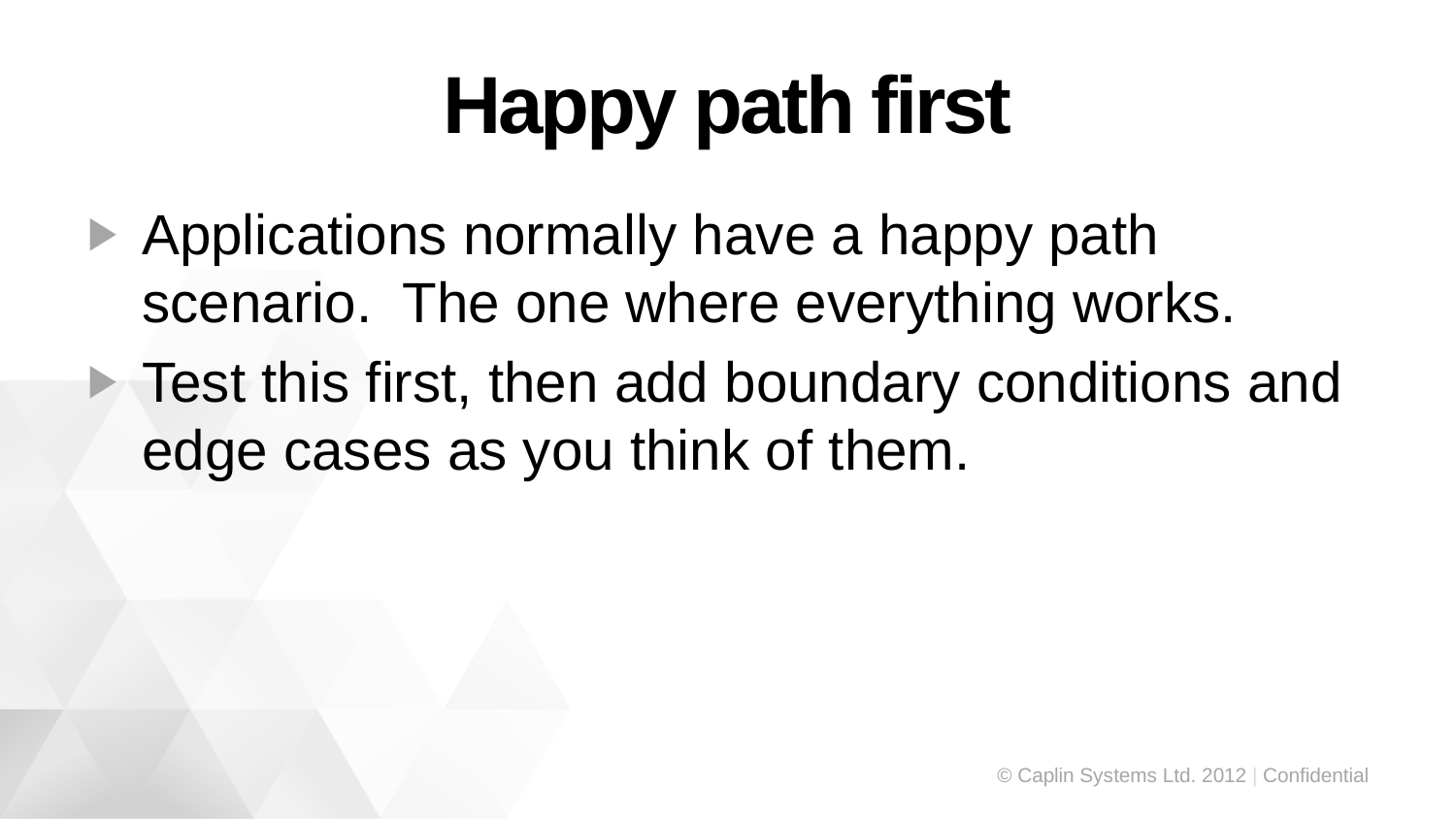

# Happy path first
Applications normally have a happy path scenario.  The one where everything works.
Test this first, then add boundary conditions and edge cases as you think of them.